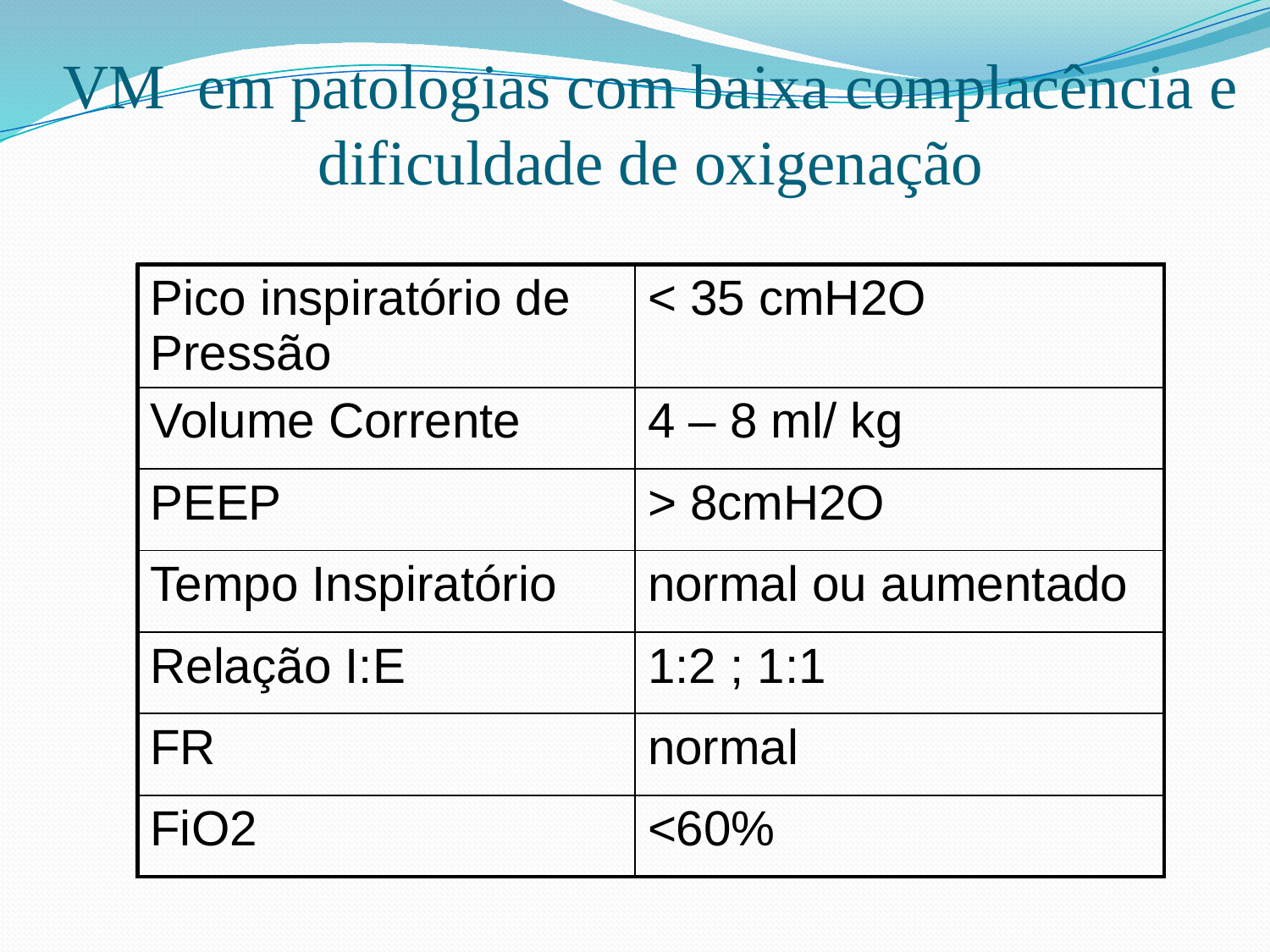

VM  em patologias com baixa complacência e dificuldade de oxigenação
| Pico inspiratório de Pressão | < 35 cmH2O |
| --- | --- |
| Volume Corrente | 4 – 8 ml/ kg |
| PEEP | > 8cmH2O |
| Tempo Inspiratório | normal ou aumentado |
| Relação I:E | 1:2 ; 1:1 |
| FR | normal |
| FiO2 | <60% |